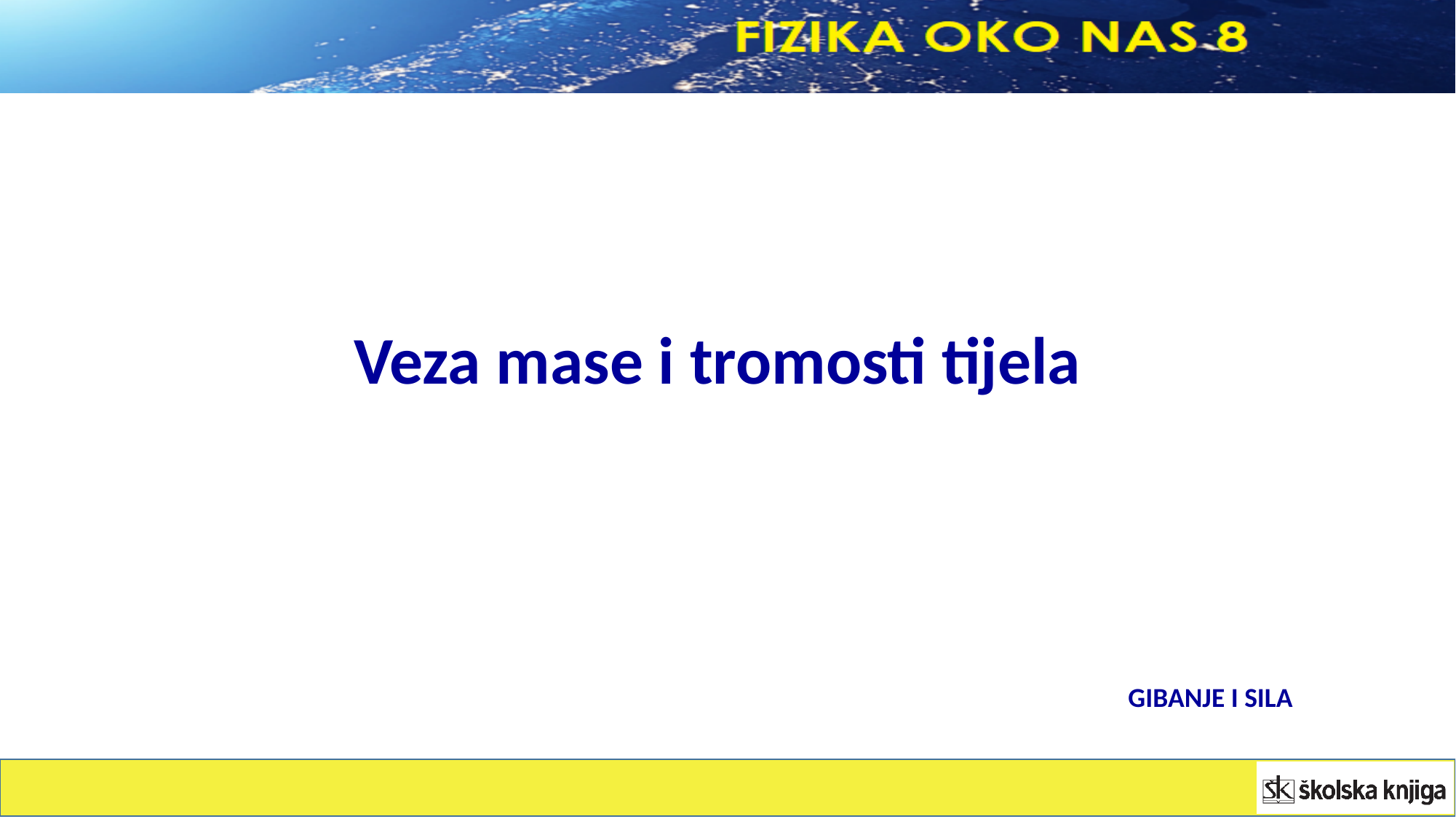

# Veza mase i tromosti tijela
GIBANJE I SILA